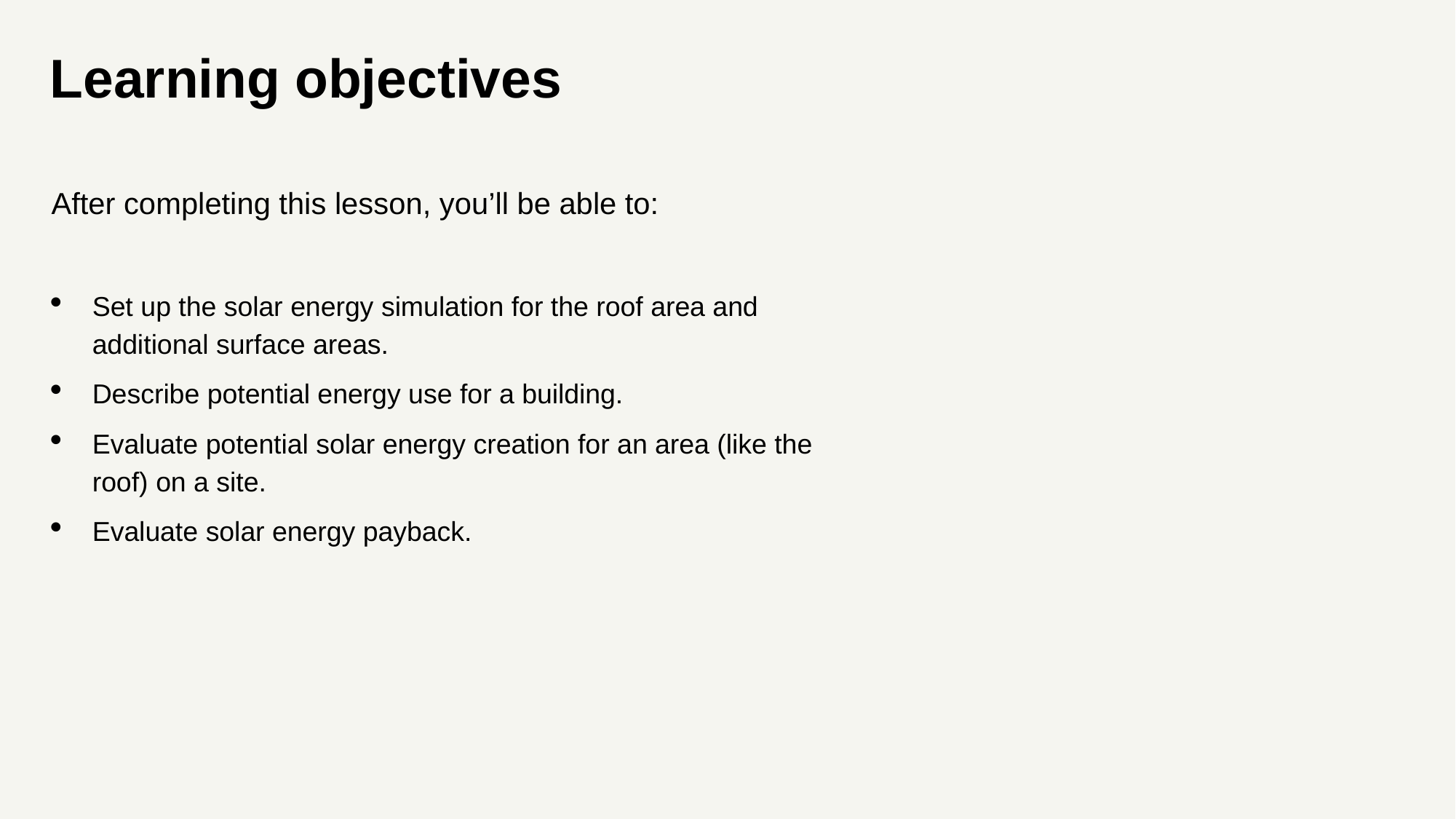

# Learning objectives
After completing this lesson, you’ll be able to:

Set up the solar energy simulation for the roof area and additional surface areas.
Describe potential energy use for a building.
Evaluate potential solar energy creation for an area (like the roof) on a site.
Evaluate solar energy payback.